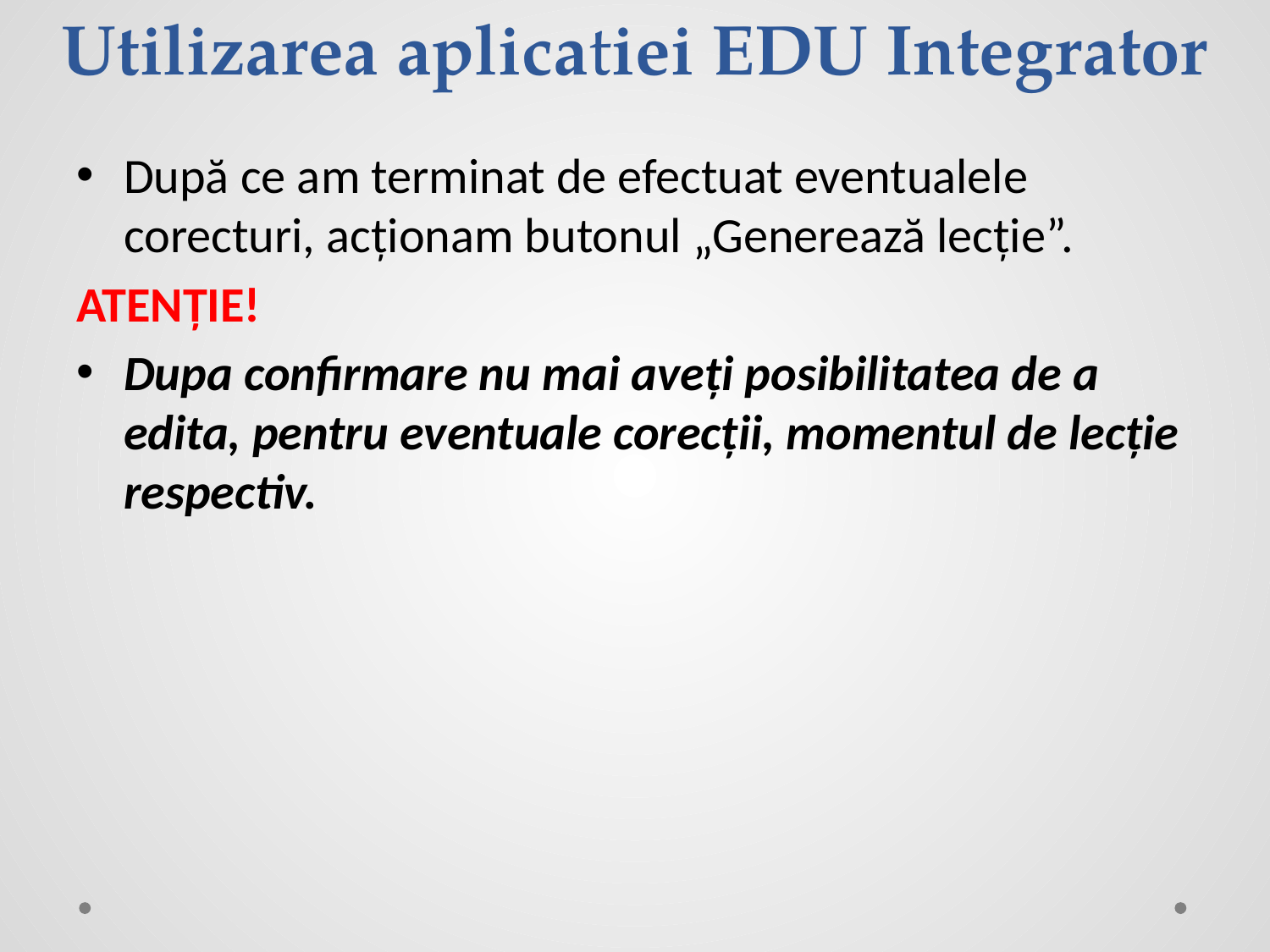

# Utilizarea aplicatiei EDU Integrator
După ce am terminat de efectuat eventualele corecturi, acționam butonul „Generează lecție”.
ATENȚIE!
Dupa confirmare nu mai aveți posibilitatea de a edita, pentru eventuale corecții, momentul de lecție respectiv.